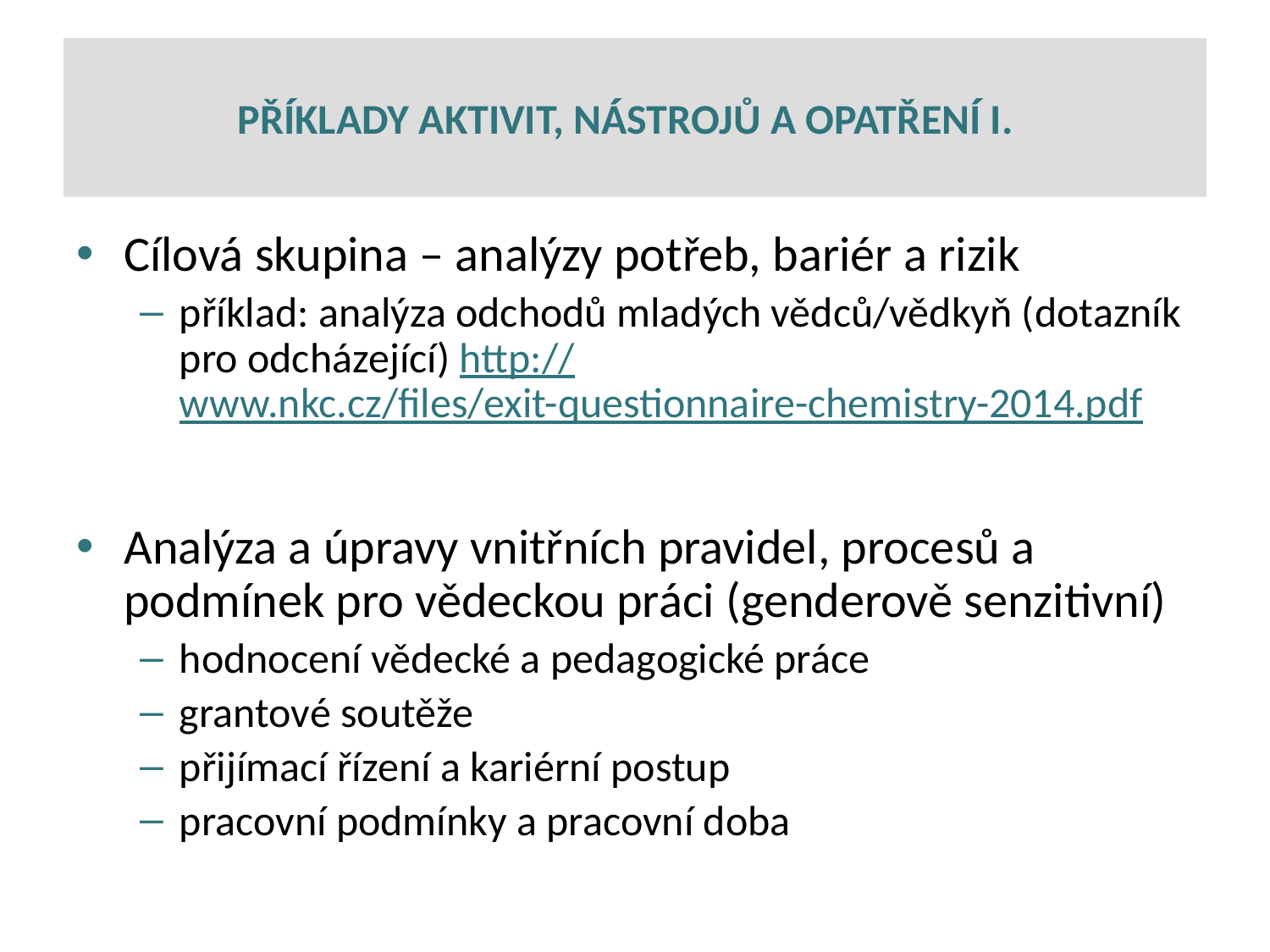

# PŘÍKLADY AKTIVIT, NÁSTROJŮ A OPATŘENÍ I.
Cílová skupina – analýzy potřeb, bariér a rizik
příklad: analýza odchodů mladých vědců/vědkyň (dotazník pro odcházející) http://www.nkc.cz/files/exit-questionnaire-chemistry-2014.pdf

Analýza a úpravy vnitřních pravidel, procesů a podmínek pro vědeckou práci (genderově senzitivní)
hodnocení vědecké a pedagogické práce
grantové soutěže
přijímací řízení a kariérní postup
pracovní podmínky a pracovní doba